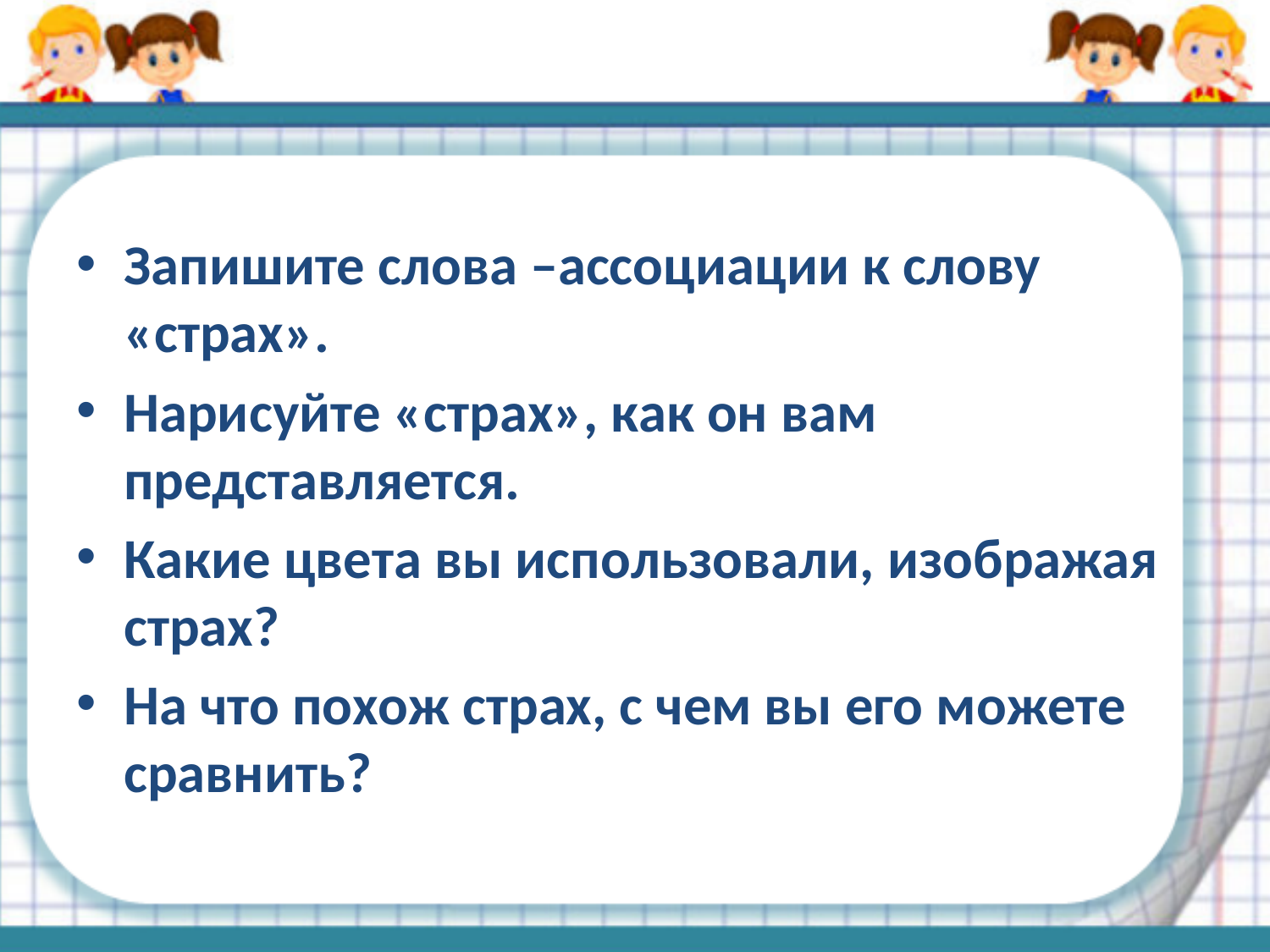

#
Запишите слова –ассоциации к слову «страх».
Нарисуйте «страх», как он вам представляется.
Какие цвета вы использовали, изображая страх?
На что похож страх, с чем вы его можете сравнить?